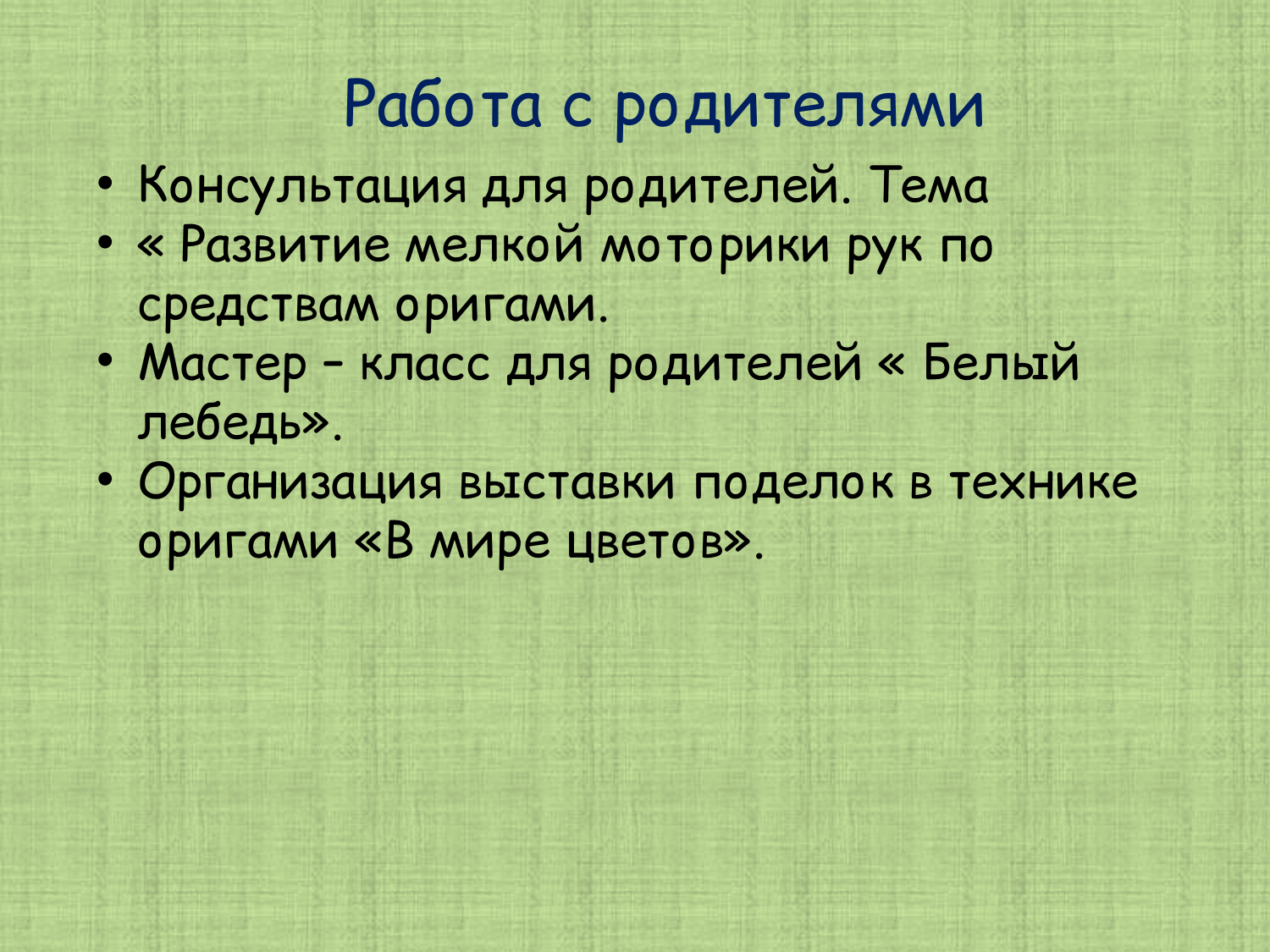

#
          Работа с родителями
Консультация для родителей. Тема
« Развитие мелкой моторики рук по средствам оригами.
Мастер – класс для родителей « Белый лебедь».
Организация выставки поделок в технике оригами «В мире цветов».